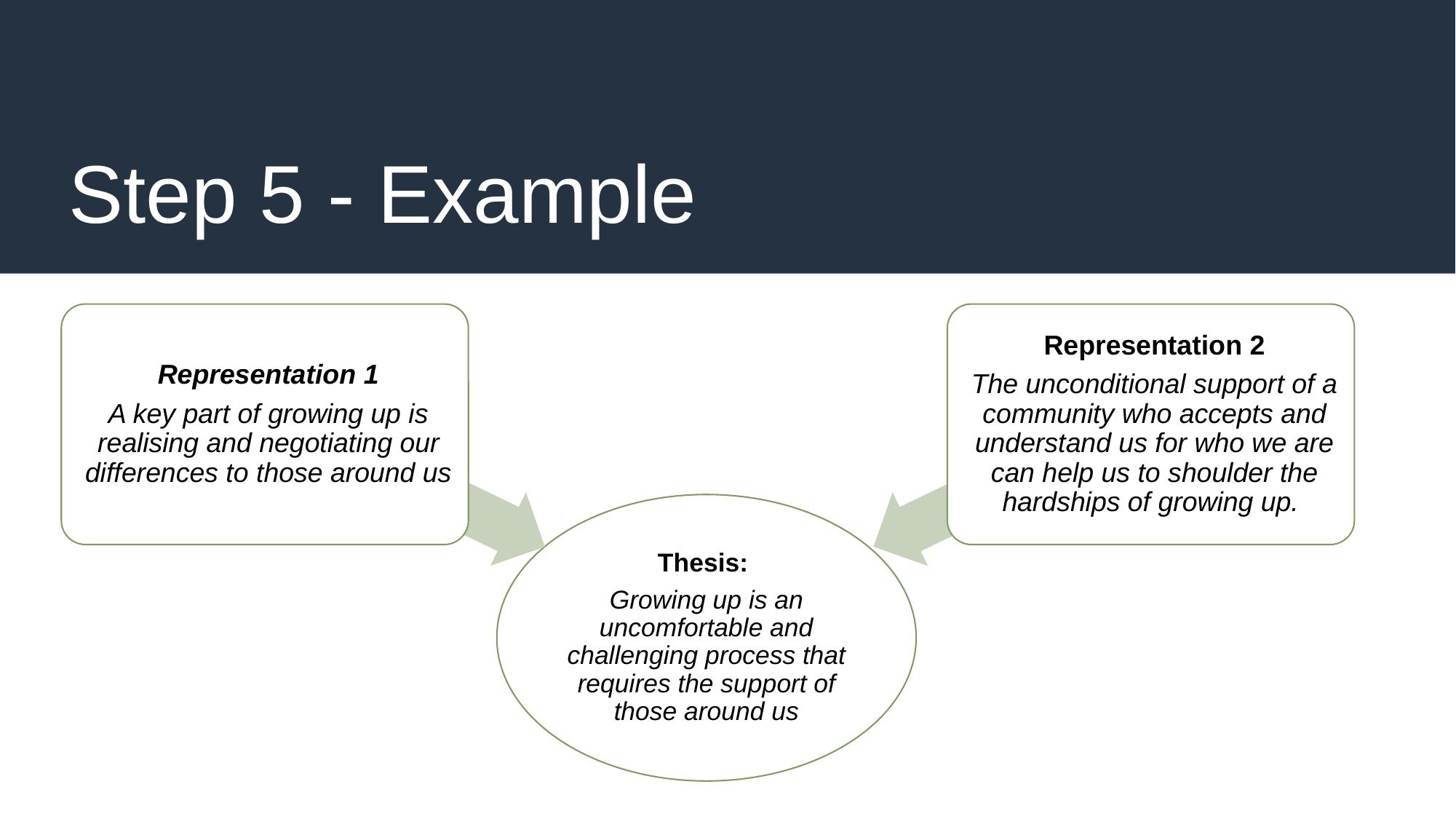

# Step 5 - Example
Thesis:
Growing up is an uncomfortable and challenging process that requires the support of those around us
Representation 1
A key part of growing up is realising and negotiating our differences to those around us
Representation 2
The unconditional support of a community who accepts and understand us for who we are can help us to shoulder the hardships of growing up.